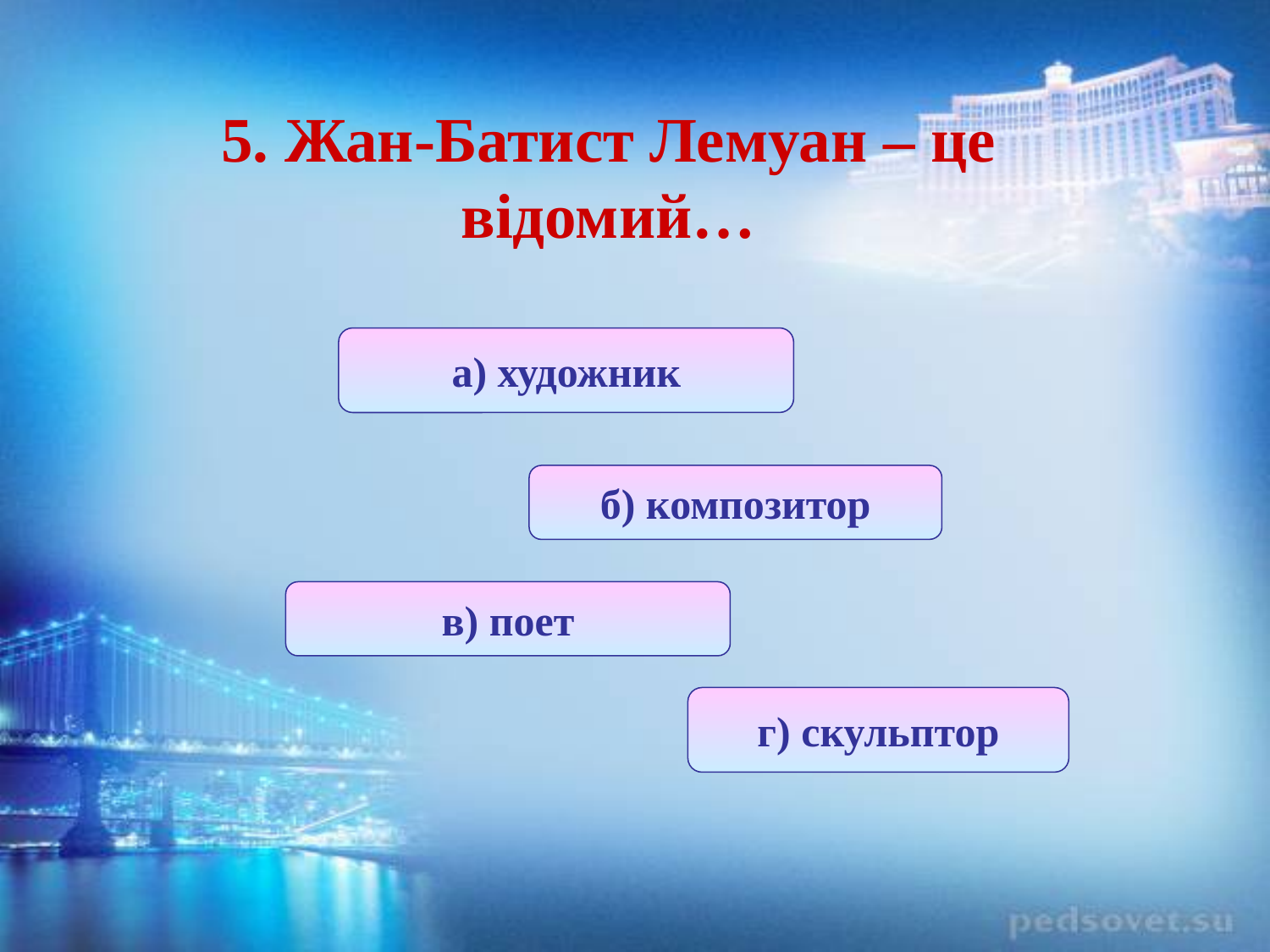

5. Жан-Батист Лемуан – це відомий…
а) художник
б) композитор
в) поет
г) скульптор